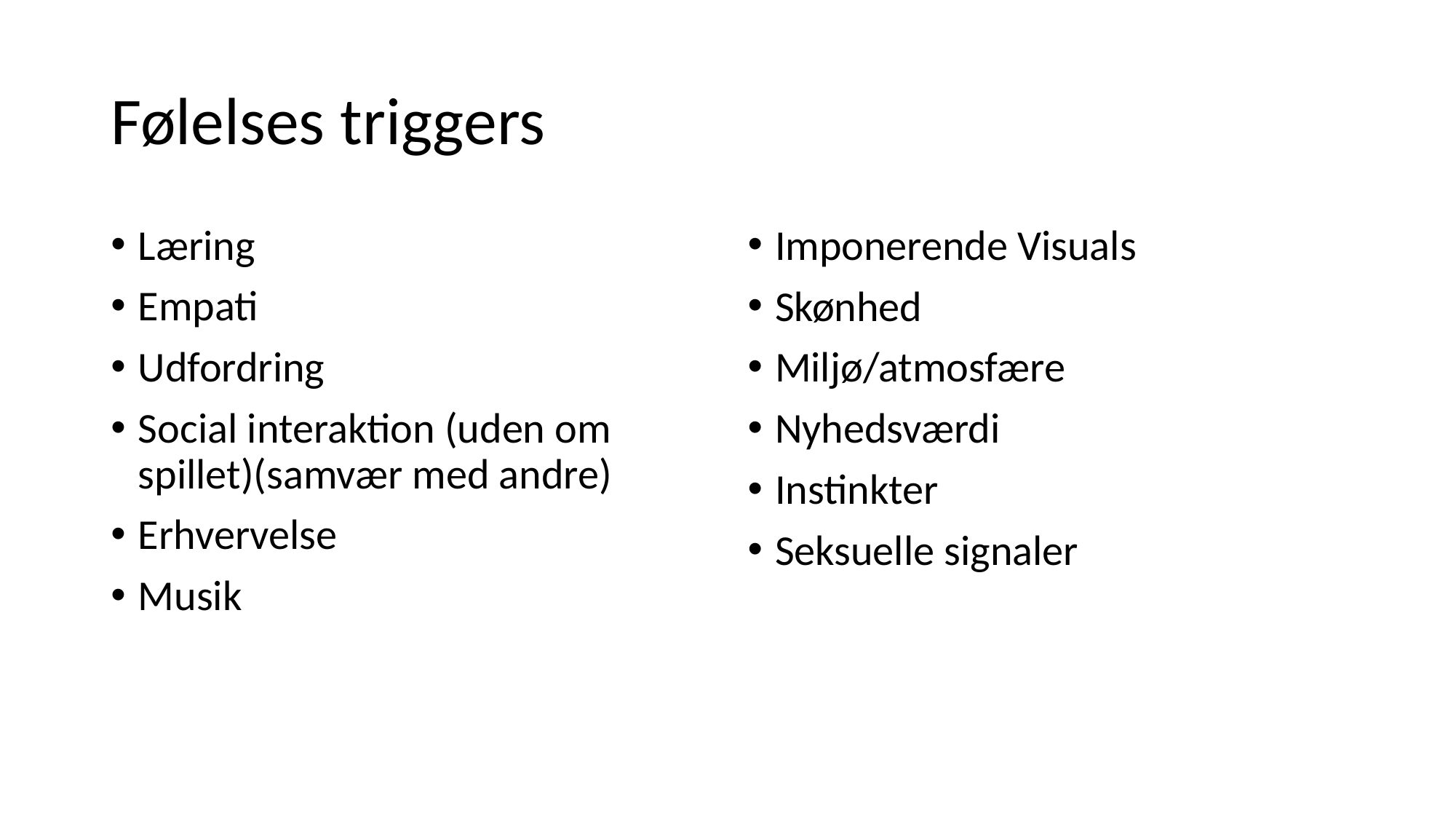

# Følelses triggers
Læring
Empati
Udfordring
Social interaktion (uden om spillet)(samvær med andre)
Erhvervelse
Musik
Imponerende Visuals
Skønhed
Miljø/atmosfære
Nyhedsværdi
Instinkter
Seksuelle signaler